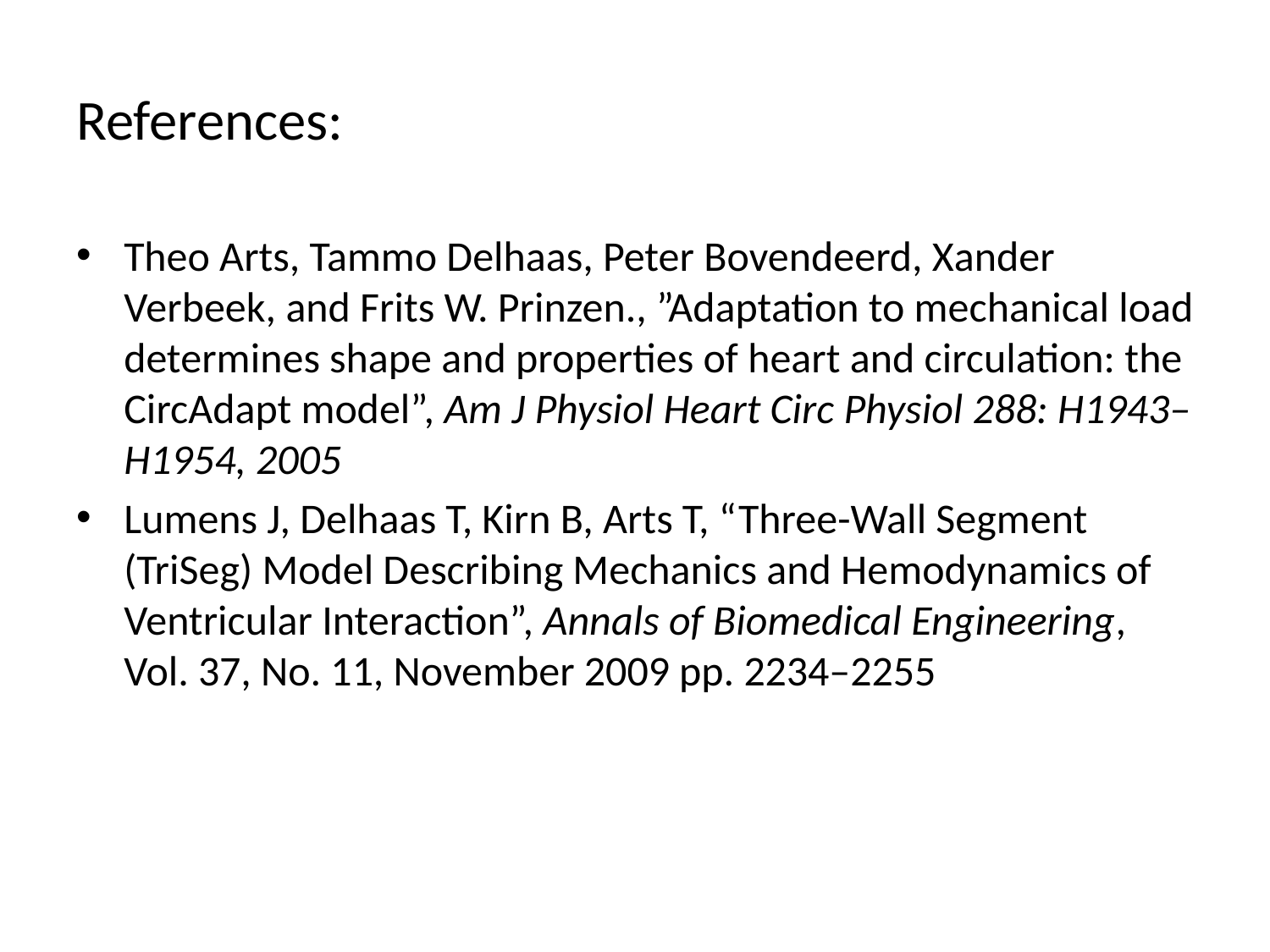

# References:
Theo Arts, Tammo Delhaas, Peter Bovendeerd, Xander Verbeek, and Frits W. Prinzen., ”Adaptation to mechanical load determines shape and properties of heart and circulation: the CircAdapt model”, Am J Physiol Heart Circ Physiol 288: H1943–H1954, 2005
Lumens J, Delhaas T, Kirn B, Arts T, “Three-Wall Segment (TriSeg) Model Describing Mechanics and Hemodynamics of Ventricular Interaction”, Annals of Biomedical Engineering, Vol. 37, No. 11, November 2009 pp. 2234–2255